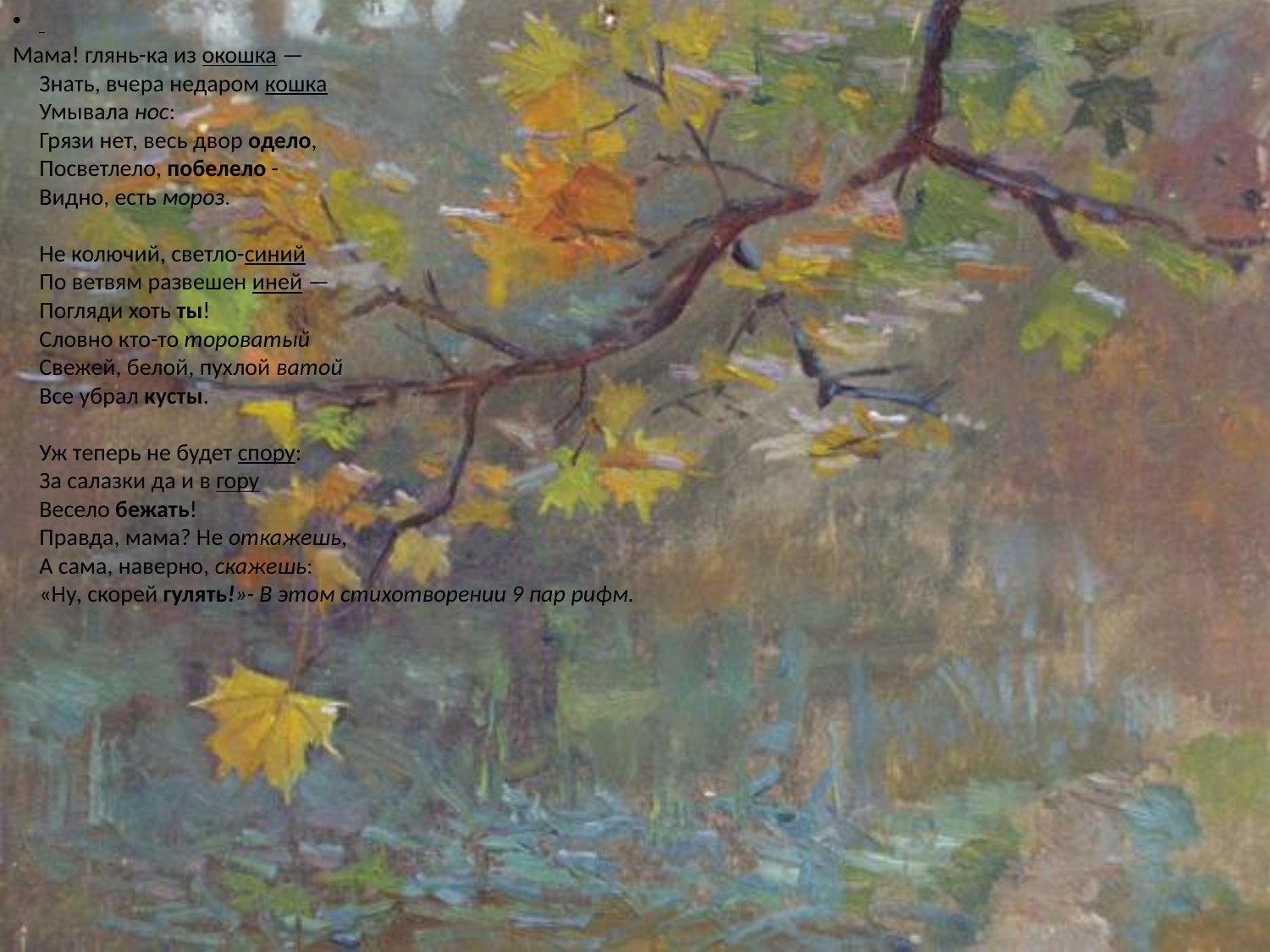

Мама! глянь-ка из окошка —
Знать, вчера недаром кошка
Умывала нос:
Грязи нет, весь двор одело,
Посветлело, побелело -
Видно, есть мороз.
Не колючий, светло-синий
По ветвям развешен иней —
Погляди хоть ты!
Словно кто-то тороватый
Свежей, белой, пухлой ватой
Все убрал кусты.
Уж теперь не будет спору:
За салазки да и в гору
Весело бежать!
Правда, мама? Не откажешь,
А сама, наверно, скажешь:
«Ну, скорей гулять!»- В этом стихотворении 9 пар рифм.